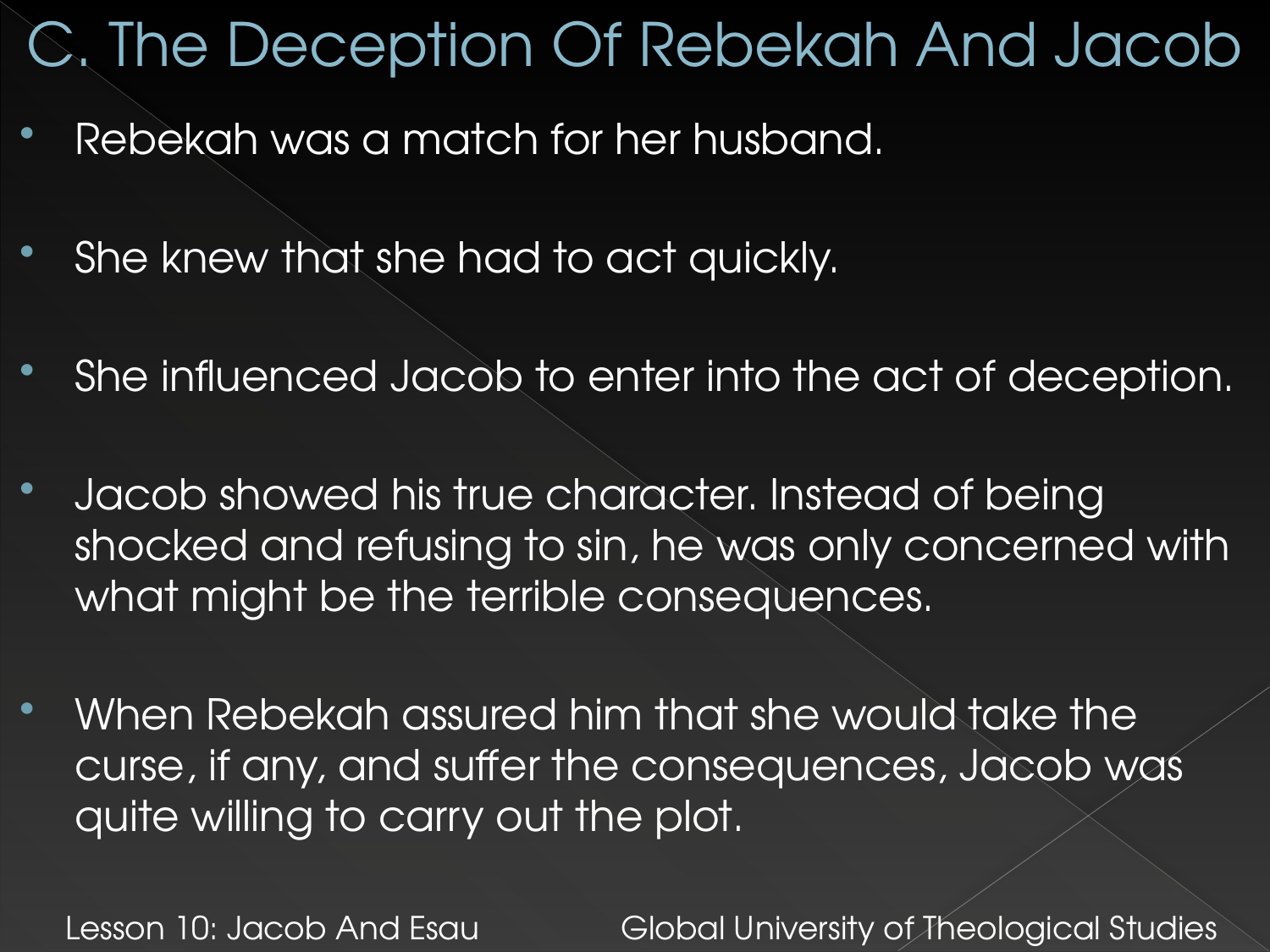

# C. The Deception Of Rebekah And Jacob
Rebekah was a match for her husband.

She knew that she had to act quickly.

She influenced Jacob to enter into the act of deception.

Jacob showed his true character. Instead of being shocked and refusing to sin, he was only concerned with what might be the terrible consequences.

When Rebekah assured him that she would take the curse, if any, and suffer the consequences, Jacob was quite willing to carry out the plot.
Lesson 10: Jacob And Esau                Global University of Theological Studies